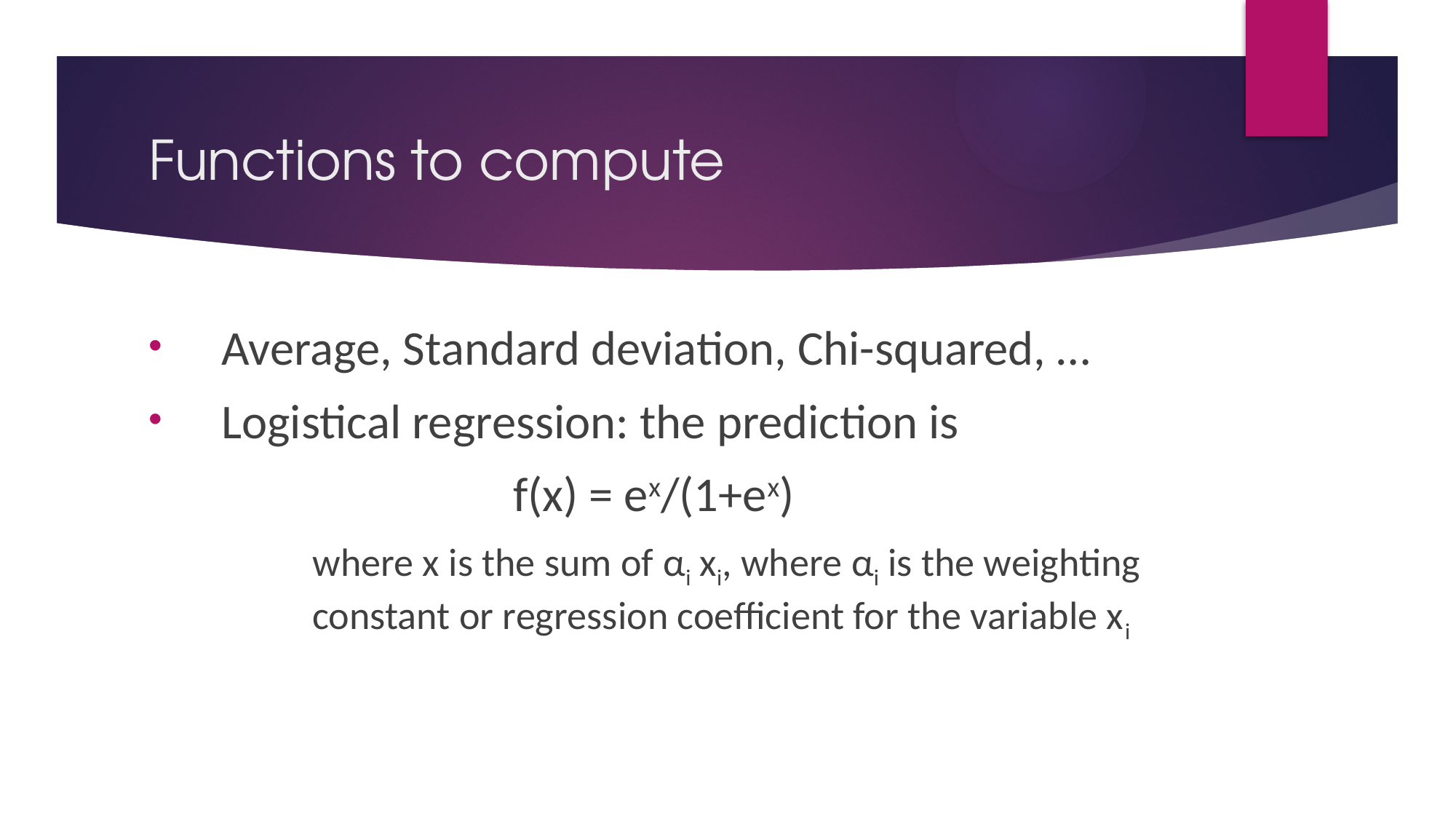

# Functions to compute
Average, Standard deviation, Chi-squared, …
Logistical regression: the prediction is
f(x) = ex/(1+ex)
where x is the sum of αi xi, where αi is the weighting constant or regression coefficient for the variable xi